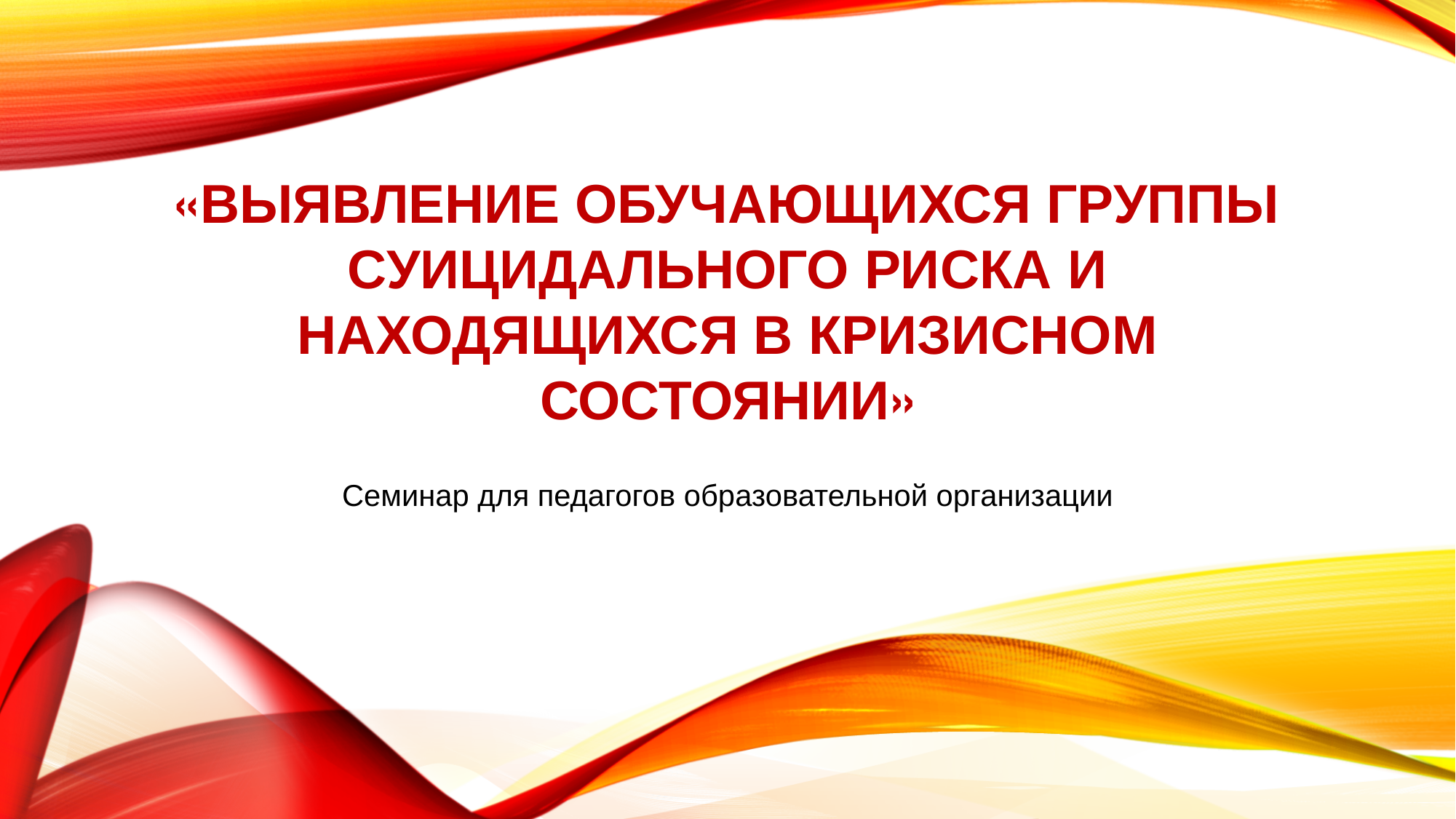

«Выявление обучающихся группы суицидального риска и находящихся в кризисном состоянии»
Семинар для педагогов образовательной организации